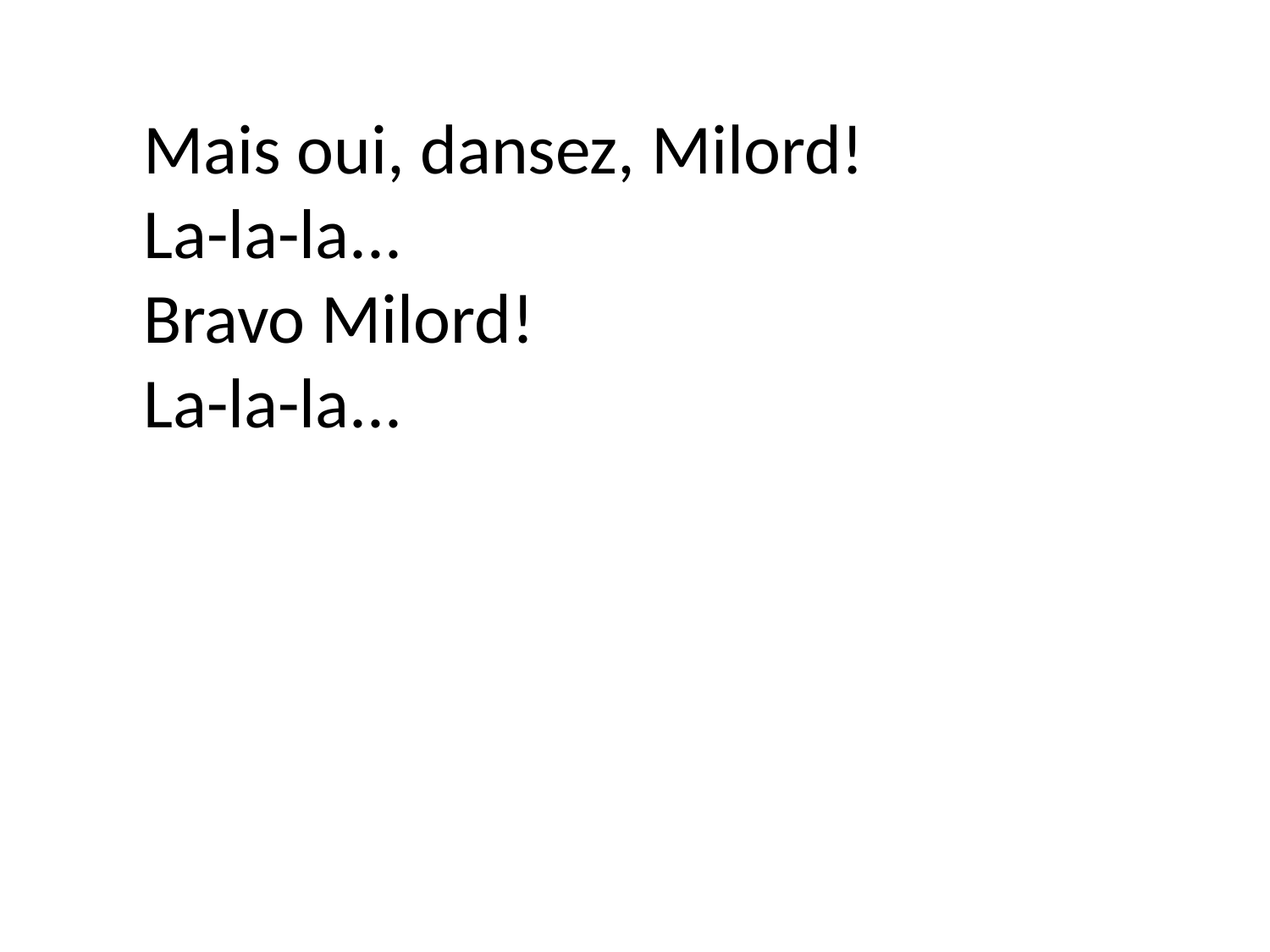

Mais oui, dansez, Milord!
La-la-la...
Bravo Milord!
La-la-la...